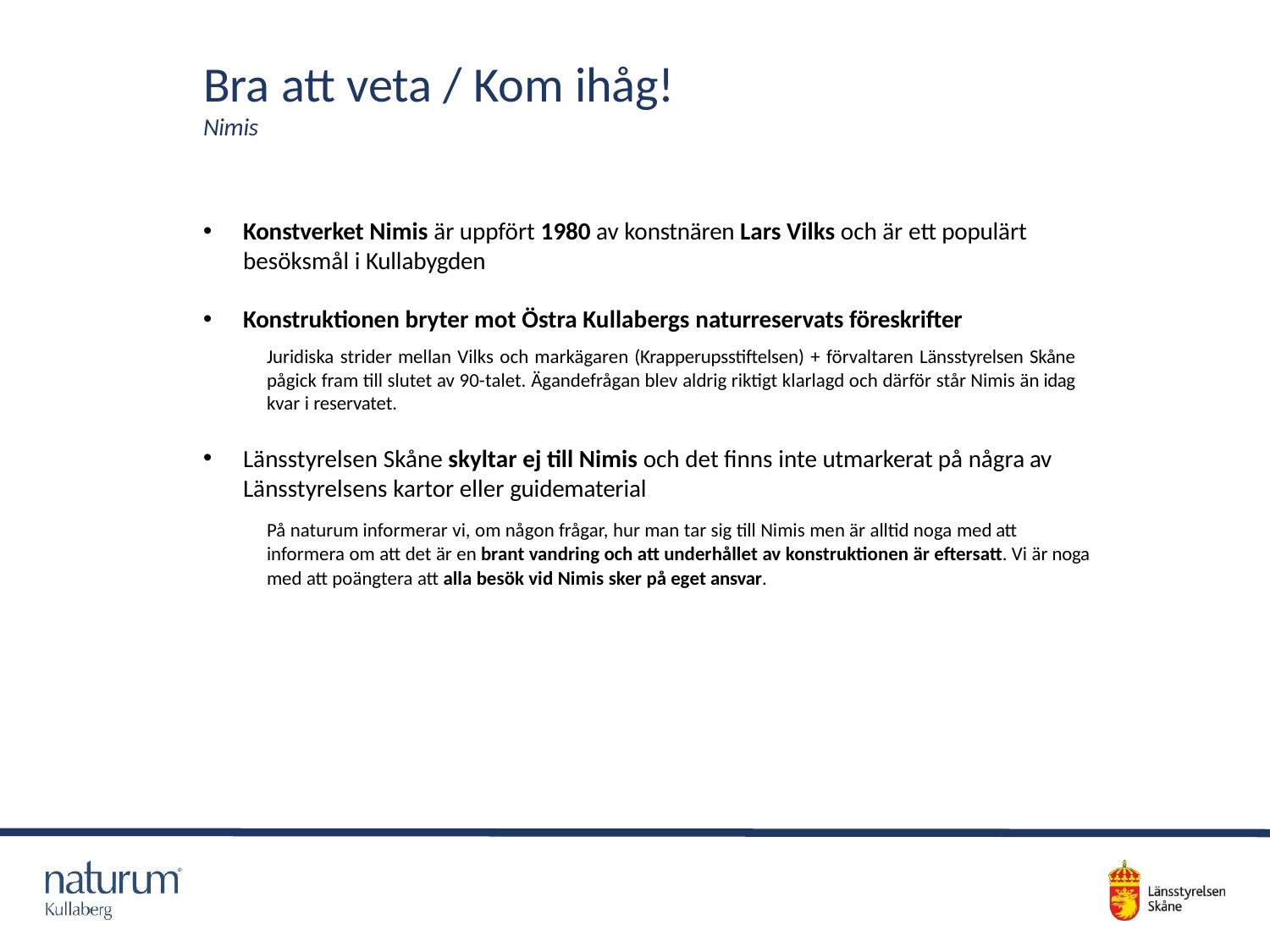

# Bra att veta / Kom ihåg!
Nimis
Konstverket Nimis är uppfört 1980 av konstnären Lars Vilks och är ett populärt besöksmål i Kullabygden

Konstruktionen bryter mot Östra Kullabergs naturreservats föreskrifter
Juridiska strider mellan Vilks och markägaren (Krapperupsstiftelsen) + förvaltaren Länsstyrelsen Skåne pågick fram till slutet av 90-talet. Ägandefrågan blev aldrig riktigt klarlagd och därför står Nimis än idag kvar i reservatet.

Länsstyrelsen Skåne skyltar ej till Nimis och det finns inte utmarkerat på några av
Länsstyrelsens kartor eller guidematerial
På naturum informerar vi, om någon frågar, hur man tar sig till Nimis men är alltid noga med att informera om att det är en brant vandring och att underhållet av konstruktionen är eftersatt. Vi är noga med att poängtera att alla besök vid Nimis sker på eget ansvar.